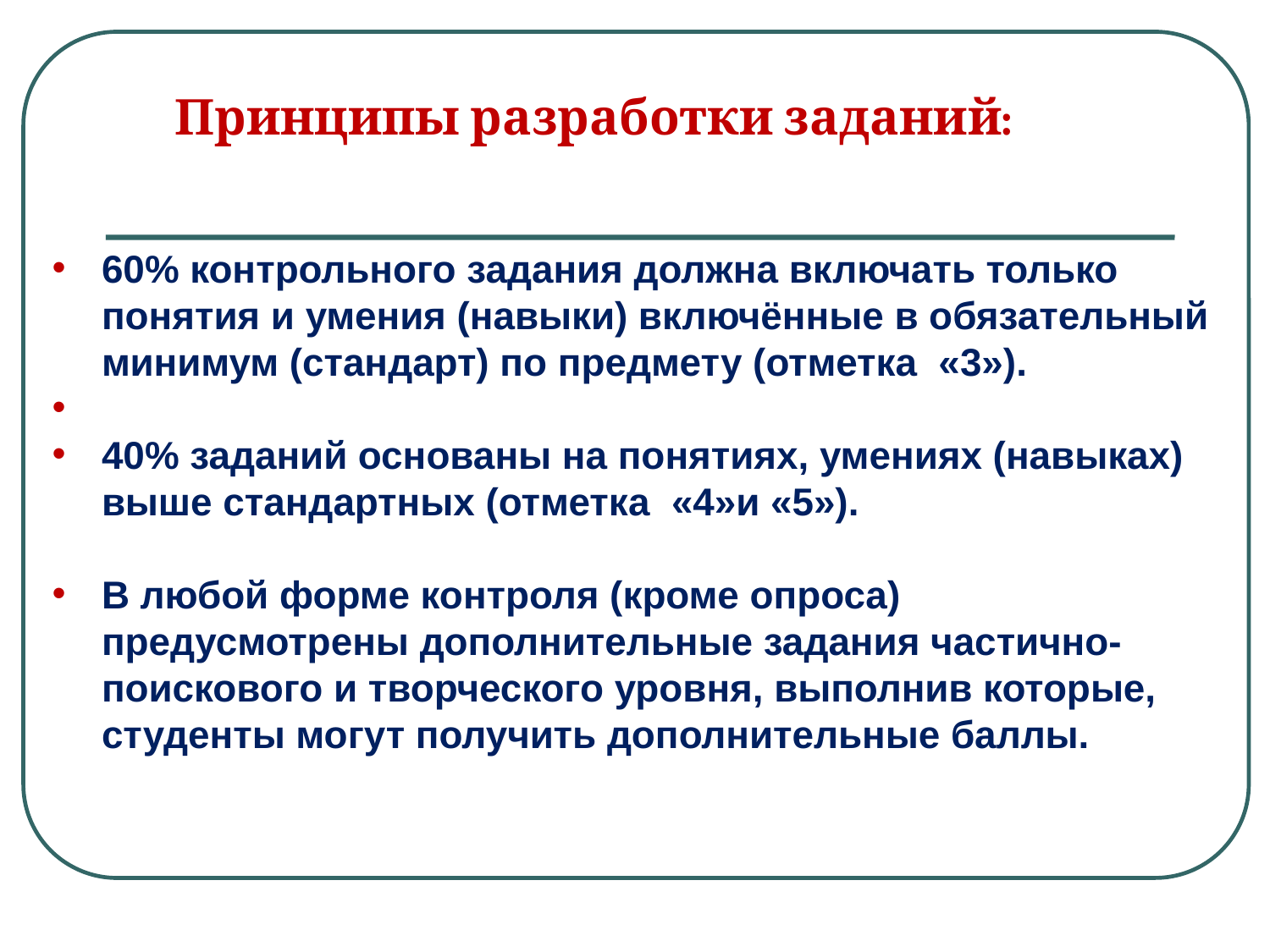

Принципы разработки заданий:
60% контрольного задания должна включать только понятия и умения (навыки) включённые в обязательный минимум (стандарт) по предмету (отметка  «3»).

40% заданий основаны на понятиях, умениях (навыках) выше стандартных (отметка  «4»и «5»).

В любой форме контроля (кроме опроса) предусмотрены дополнительные задания частично-поискового и творческого уровня, выполнив которые, студенты могут получить дополнительные баллы.